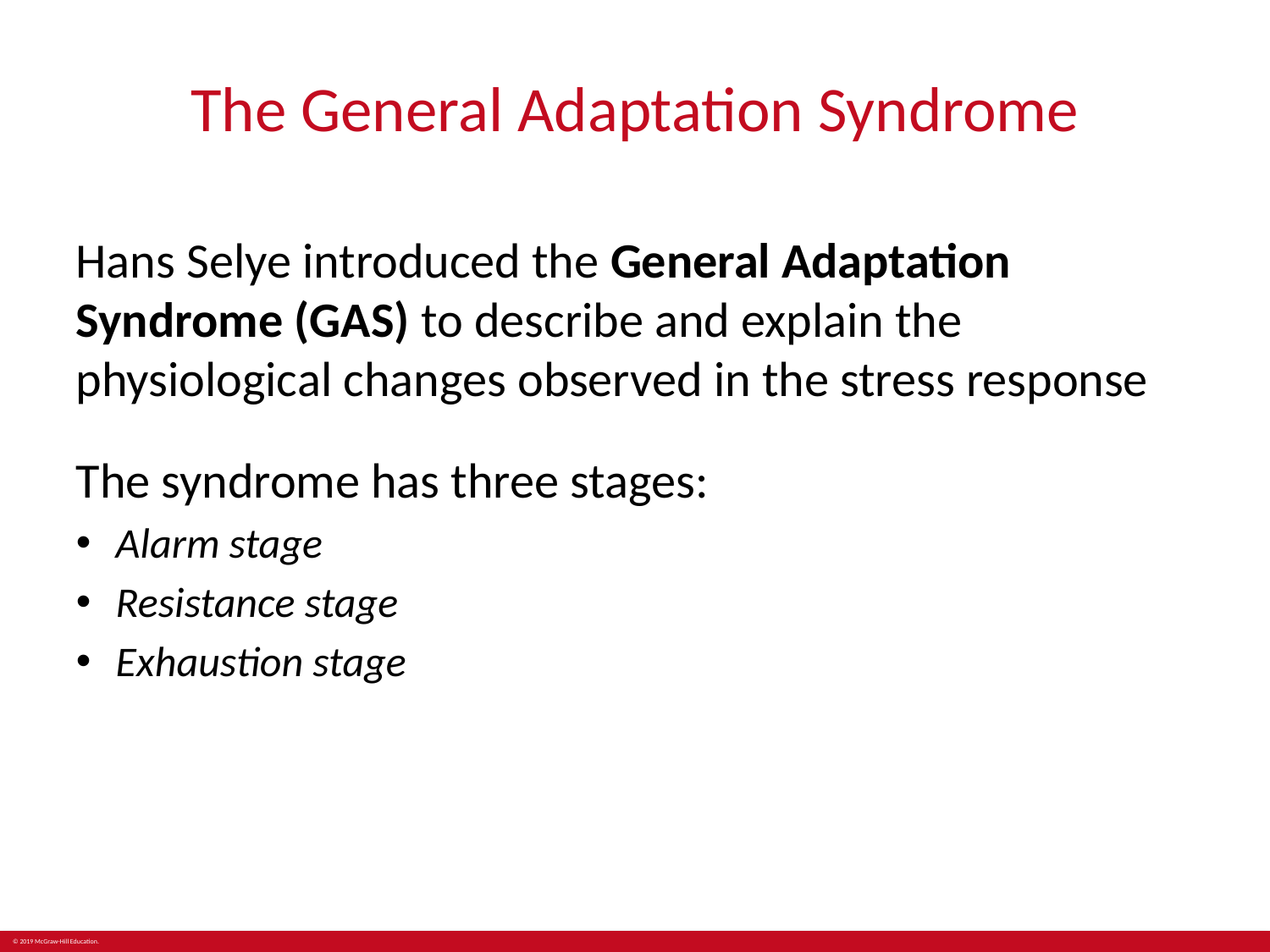

# The General Adaptation Syndrome
Hans Selye introduced the General Adaptation Syndrome (GAS) to describe and explain the physiological changes observed in the stress response
The syndrome has three stages:
Alarm stage
Resistance stage
Exhaustion stage